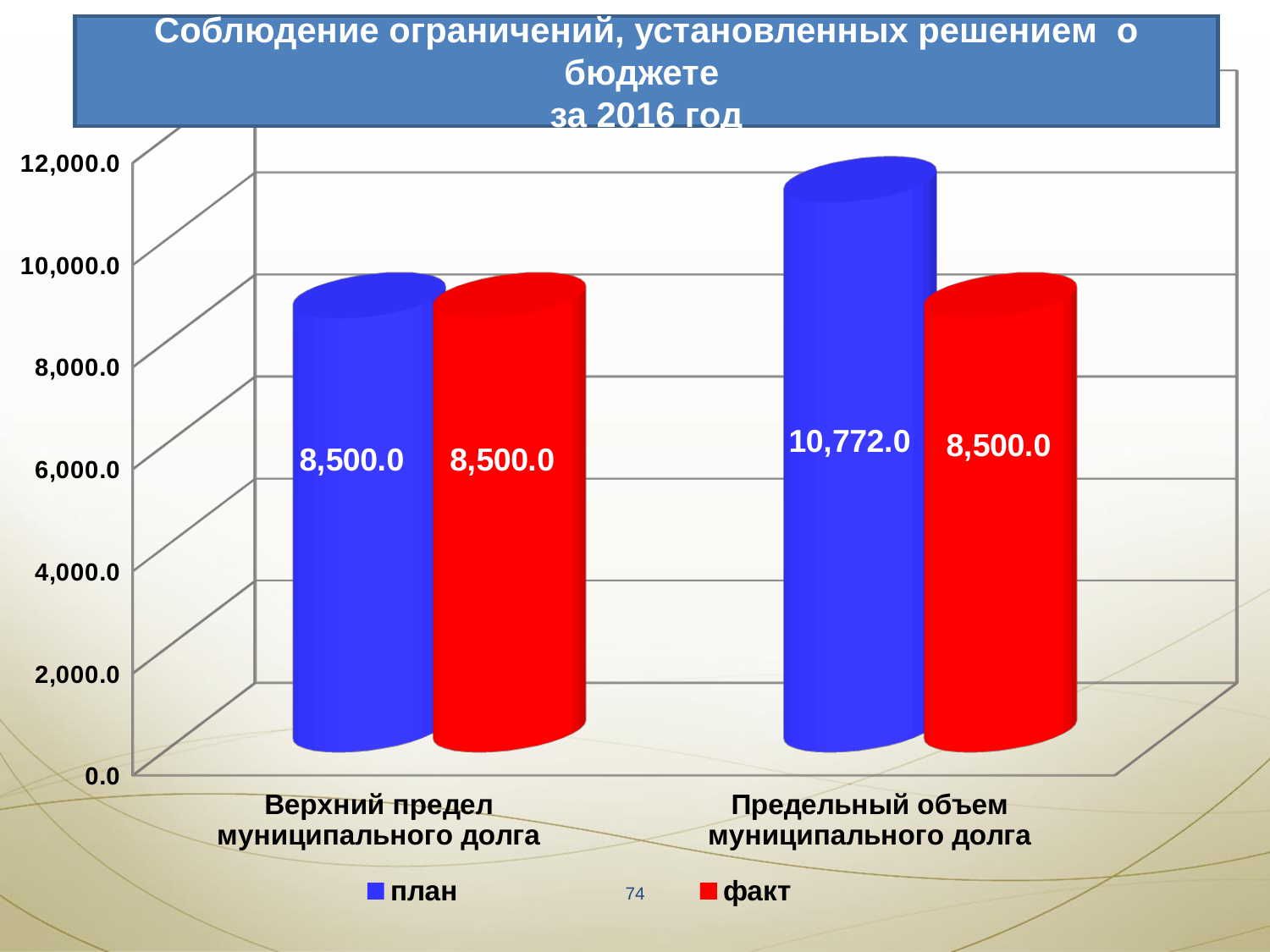

Соблюдение ограничений, установленных решением  о бюджете
за 2016 год

[unsupported chart]

74